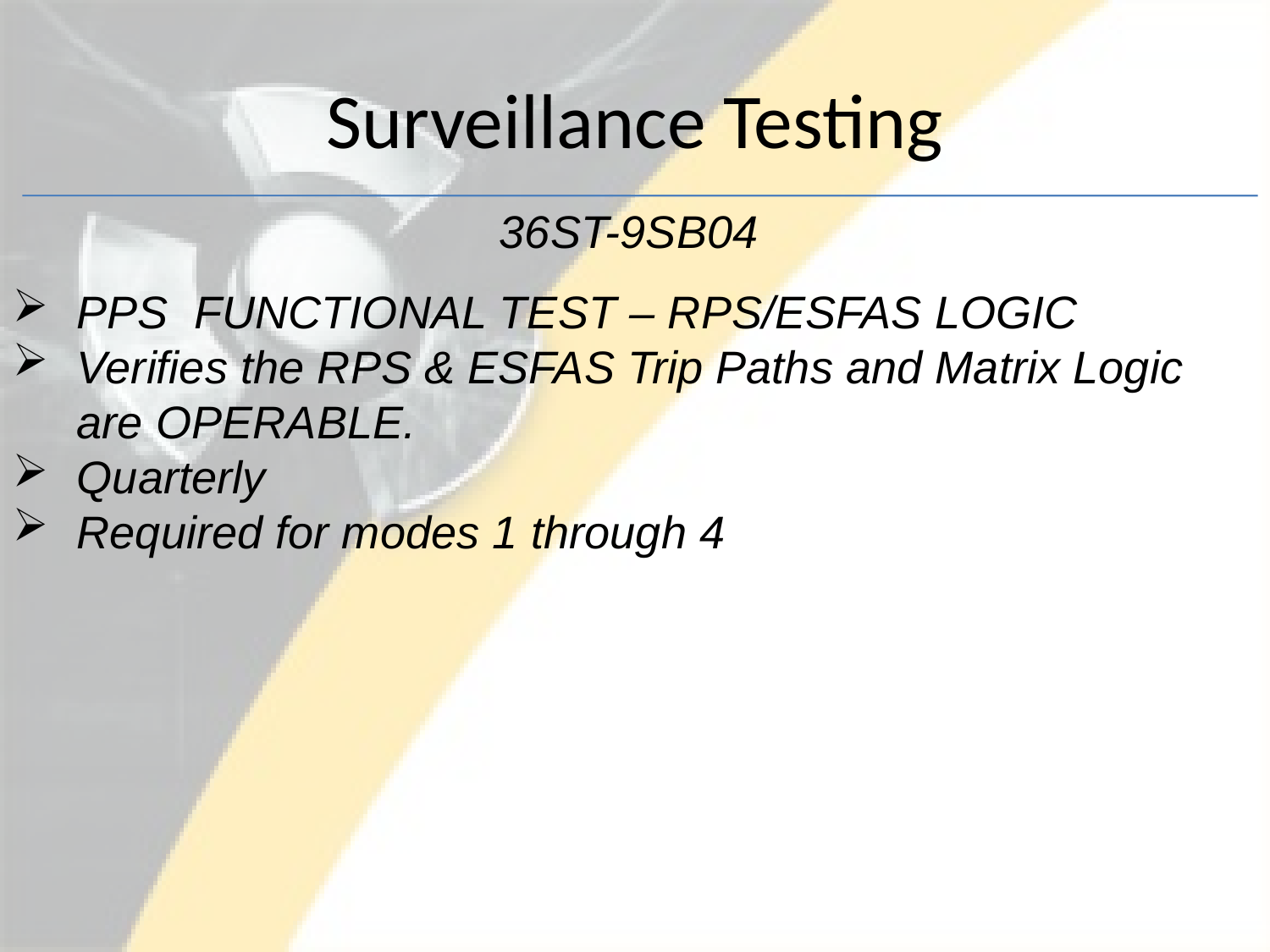

# Surveillance Testing

36ST-9SB04

PPS  FUNCTIONAL TEST – RPS/ESFAS LOGIC
Verifies the RPS & ESFAS Trip Paths and Matrix Logic are OPERABLE.
Quarterly
Required for modes 1 through 4